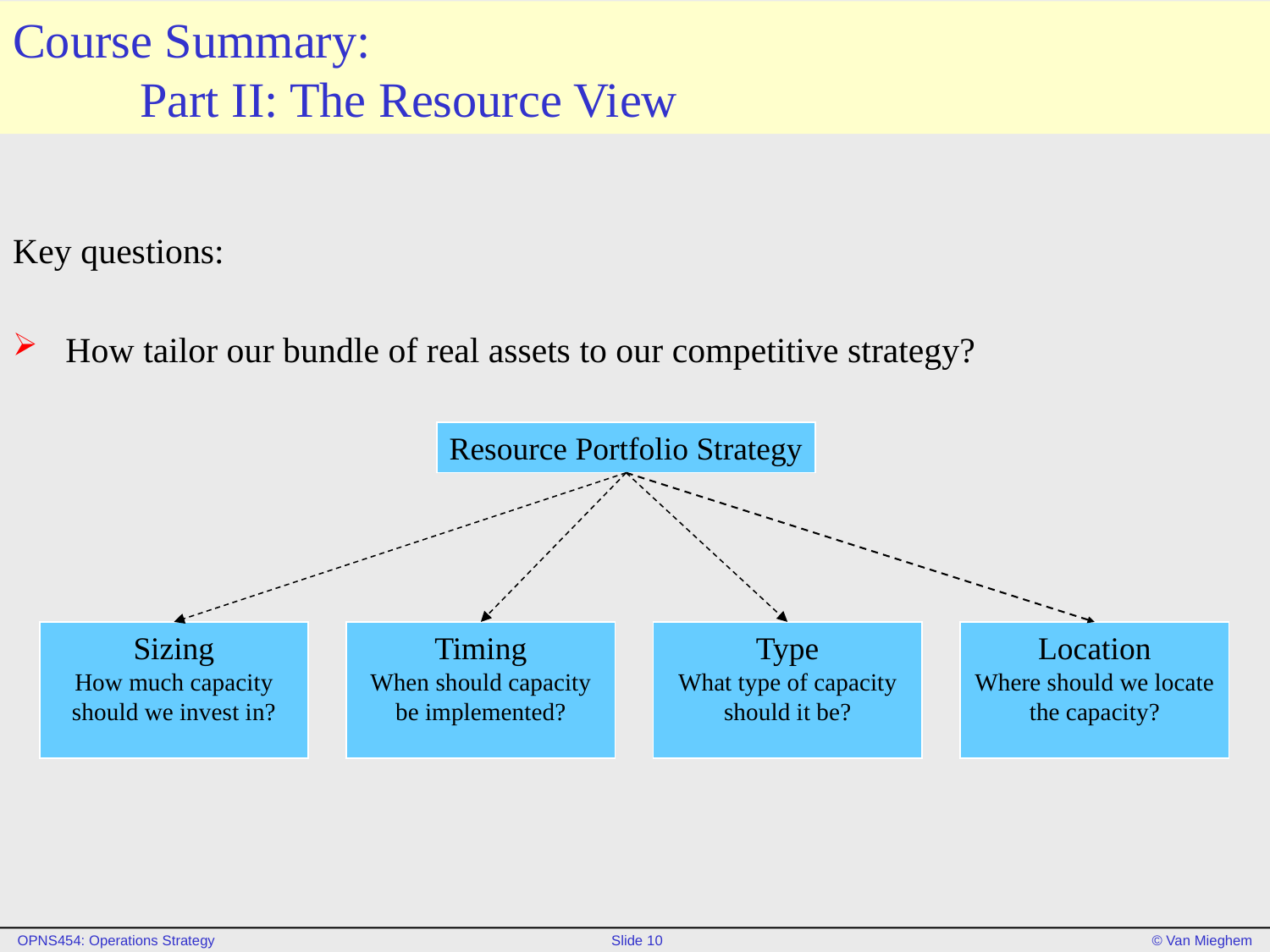

# Course Summary: Part II: The Resource View
Key questions:

How tailor our bundle of real assets to our competitive strategy?

Resource Portfolio Strategy
Sizing
How much capacity should we invest in?
Timing
When should capacity be implemented?
Type
What type of capacity should it be?
Location
Where should we locate the capacity?